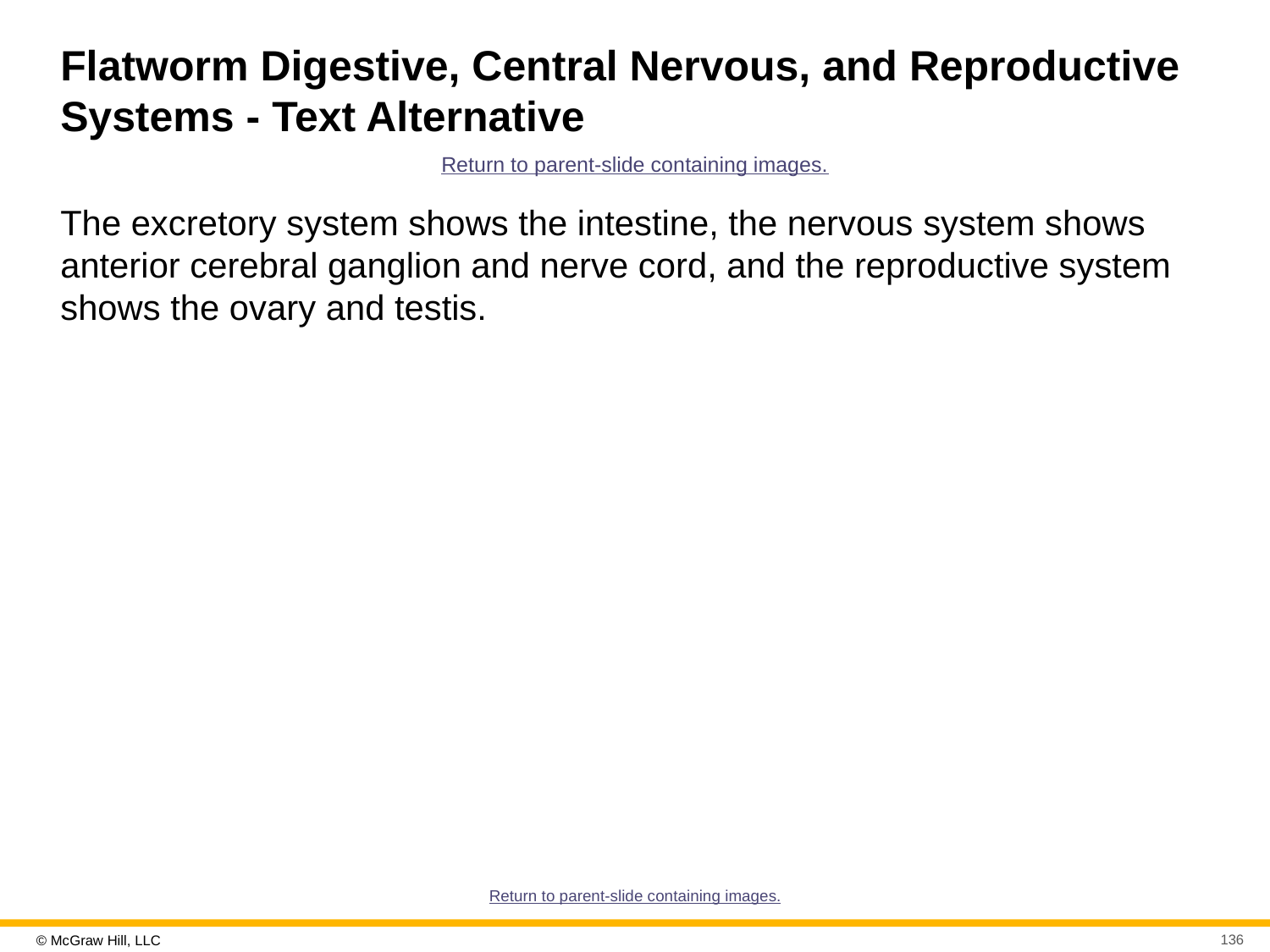

# Flatworm Digestive, Central Nervous, and Reproductive Systems - Text Alternative
Return to parent-slide containing images.
The excretory system shows the intestine, the nervous system shows anterior cerebral ganglion and nerve cord, and the reproductive system shows the ovary and testis.
Return to parent-slide containing images.
136